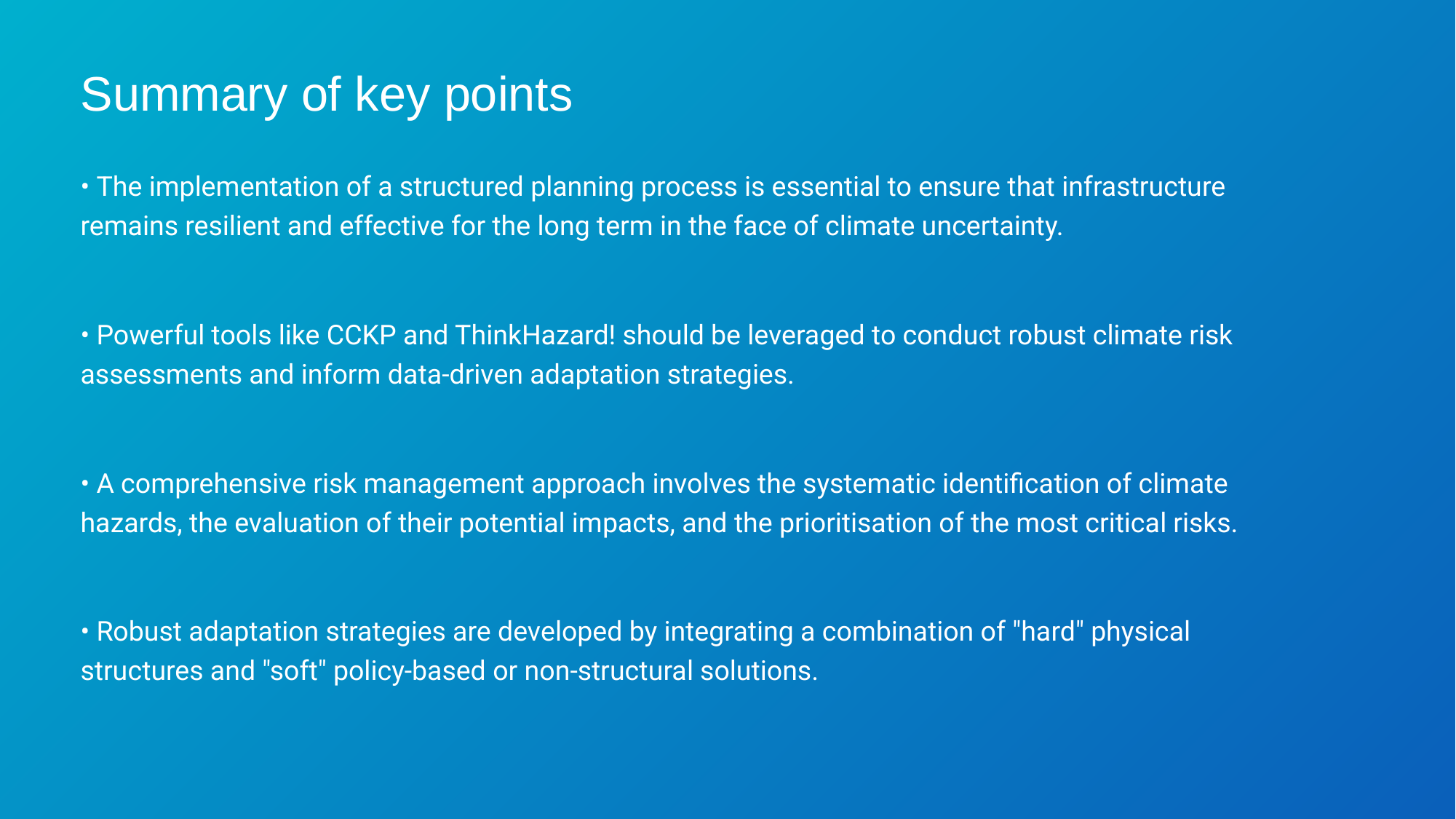

Summary of key points
• The implementation of a structured planning process is essential to ensure that infrastructure remains resilient and effective for the long term in the face of climate uncertainty.

• Powerful tools like CCKP and ThinkHazard! should be leveraged to conduct robust climate risk assessments and inform data-driven adaptation strategies.

• A comprehensive risk management approach involves the systematic identification of climate hazards, the evaluation of their potential impacts, and the prioritisation of the most critical risks.

• Robust adaptation strategies are developed by integrating a combination of "hard" physical structures and "soft" policy-based or non-structural solutions.